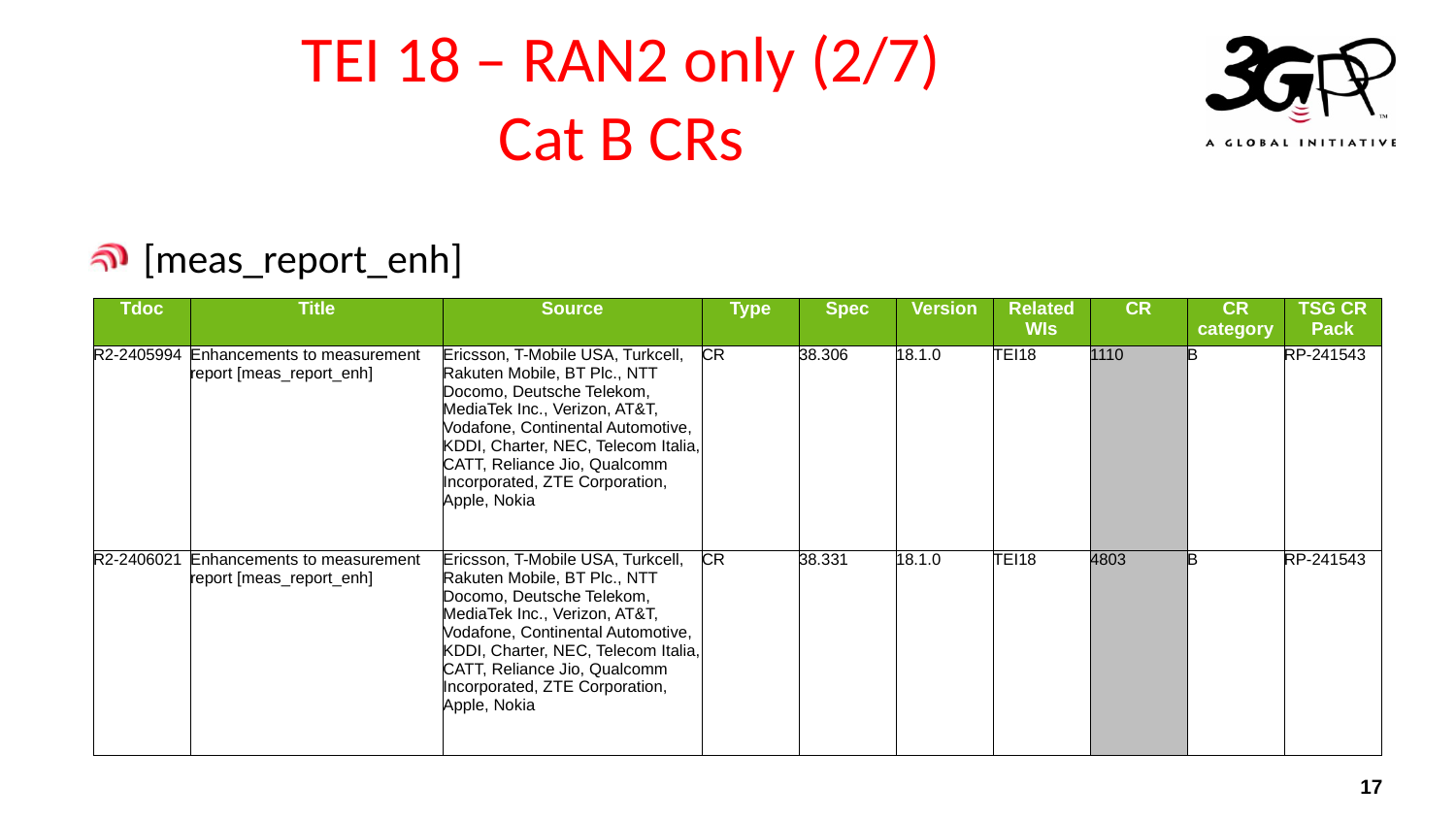

# TEI 18 – RAN2 only (2/7) Cat B CRs
[meas_report_enh]

| Tdoc | Title | Source | Type | Spec | Version | Related WIs | CR | CR category | TSG CR Pack |
| --- | --- | --- | --- | --- | --- | --- | --- | --- | --- |
| R2-2405994 | Enhancements to measurement report [meas\_report\_enh] | Ericsson, T-Mobile USA, Turkcell, Rakuten Mobile, BT Plc., NTT Docomo, Deutsche Telekom, MediaTek Inc., Verizon, AT&T, Vodafone, Continental Automotive, KDDI, Charter, NEC, Telecom Italia, CATT, Reliance Jio, Qualcomm Incorporated, ZTE Corporation, Apple, Nokia | CR | 38.306 | 18.1.0 | TEI18 | 1110 | B | RP-241543 |
| R2-2406021 | Enhancements to measurement report [meas\_report\_enh] | Ericsson, T-Mobile USA, Turkcell, Rakuten Mobile, BT Plc., NTT Docomo, Deutsche Telekom, MediaTek Inc., Verizon, AT&T, Vodafone, Continental Automotive, KDDI, Charter, NEC, Telecom Italia, CATT, Reliance Jio, Qualcomm Incorporated, ZTE Corporation, Apple, Nokia | CR | 38.331 | 18.1.0 | TEI18 | 4803 | B | RP-241543 |